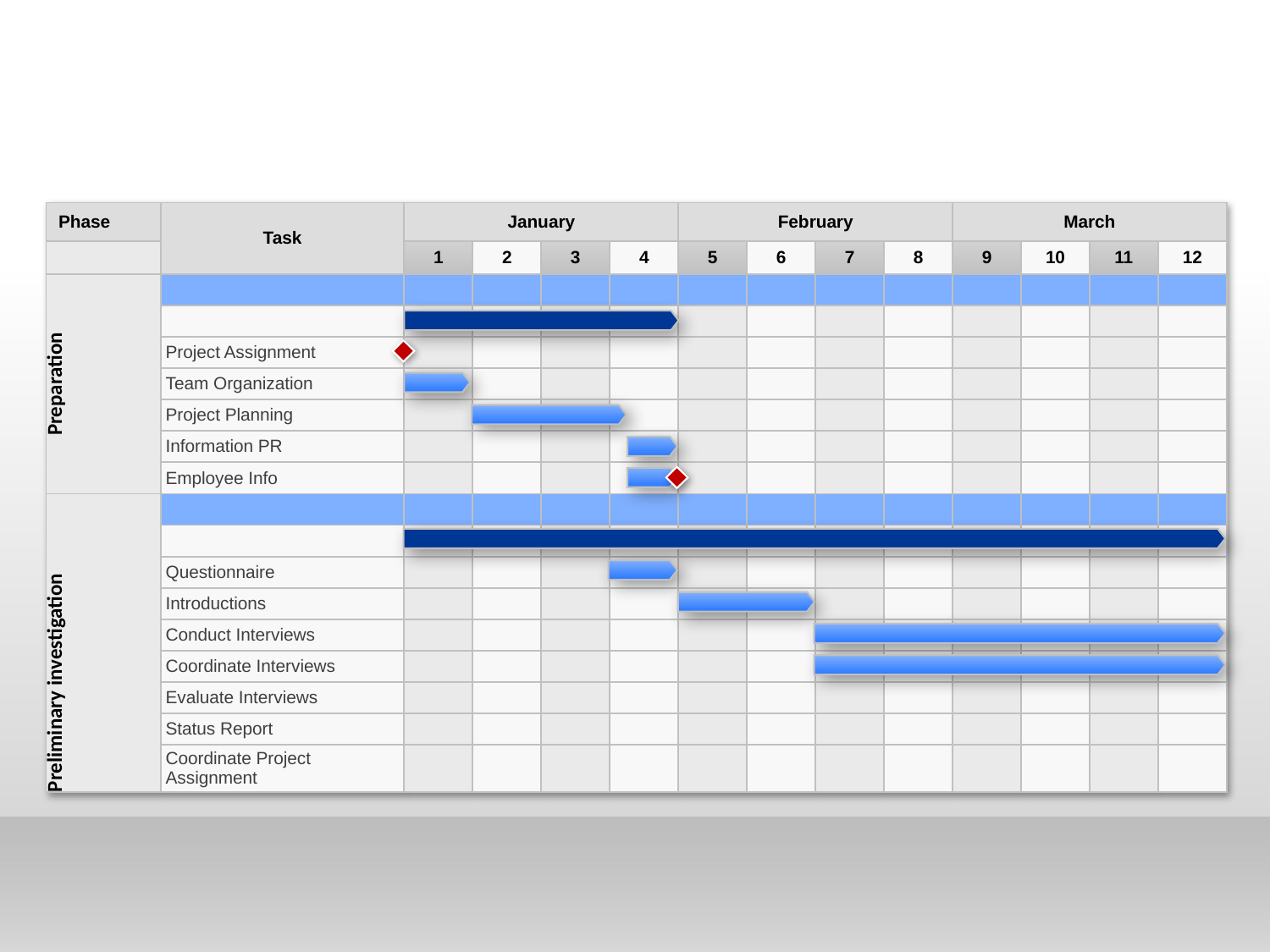

| Phase | Task | January |  |  |  | February |  |  |  | March |  |  |  |
| --- | --- | --- | --- | --- | --- | --- | --- | --- | --- | --- | --- | --- | --- |
|  |  | 1 | 2 | 3 | 4 | 5 | 6 | 7 | 8 | 9 | 10 | 11 | 12 |
| Preparation |  |  |  |  |  |  |  |  |  |  |  |  |  |
|  |  |  |  |  |  |  |  |  |  |  |  |  |  |
|  | Project Assignment |  |  |  |  |  |  |  |  |  |  |  |  |
|  | Team Organization |  |  |  |  |  |  |  |  |  |  |  |  |
|  | Project Planning |  |  |  |  |  |  |  |  |  |  |  |  |
|  | Information PR |  |  |  |  |  |  |  |  |  |  |  |  |
|  | Employee Info |  |  |  |  |  |  |  |  |  |  |  |  |
| Preliminary investigation |  |  |  |  |  |  |  |  |  |  |  |  |  |
|  |  |  |  |  |  |  |  |  |  |  |  |  |  |
|  | Questionnaire |  |  |  |  |  |  |  |  |  |  |  |  |
|  | Introductions |  |  |  |  |  |  |  |  |  |  |  |  |
|  | Conduct Interviews |  |  |  |  |  |  |  |  |  |  |  |  |
|  | Coordinate Interviews |  |  |  |  |  |  |  |  |  |  |  |  |
|  | Evaluate Interviews |  |  |  |  |  |  |  |  |  |  |  |  |
|  | Status Report |  |  |  |  |  |  |  |  |  |  |  |  |
|  | Coordinate Project Assignment |  |  |  |  |  |  |  |  |  |  |  |  |